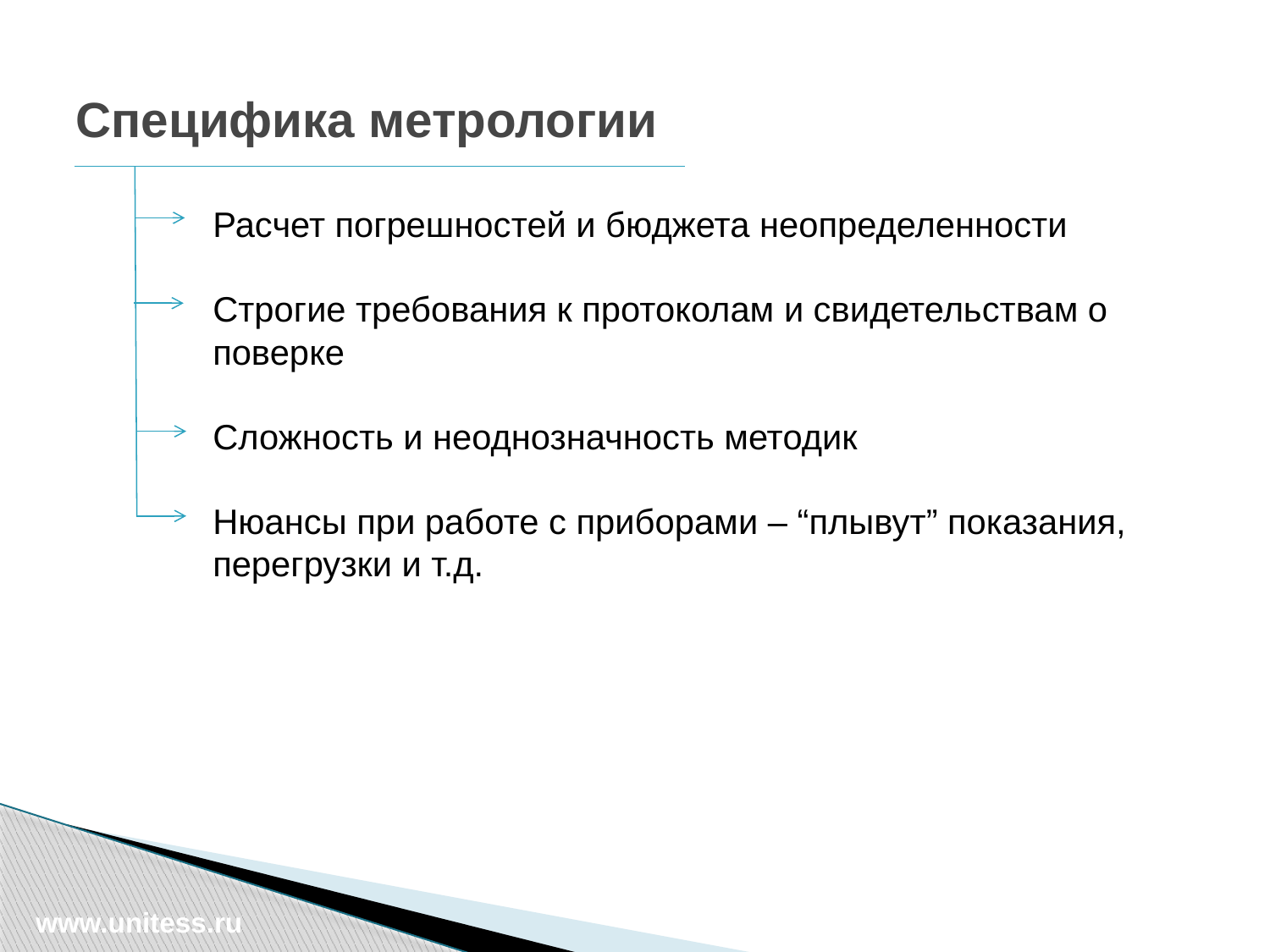

# Специфика метрологии
Расчет погрешностей и бюджета неопределенности
Строгие требования к протоколам и свидетельствам о поверке
Сложность и неоднозначность методик
Нюансы при работе с приборами – “плывут” показания, перегрузки и т.д.